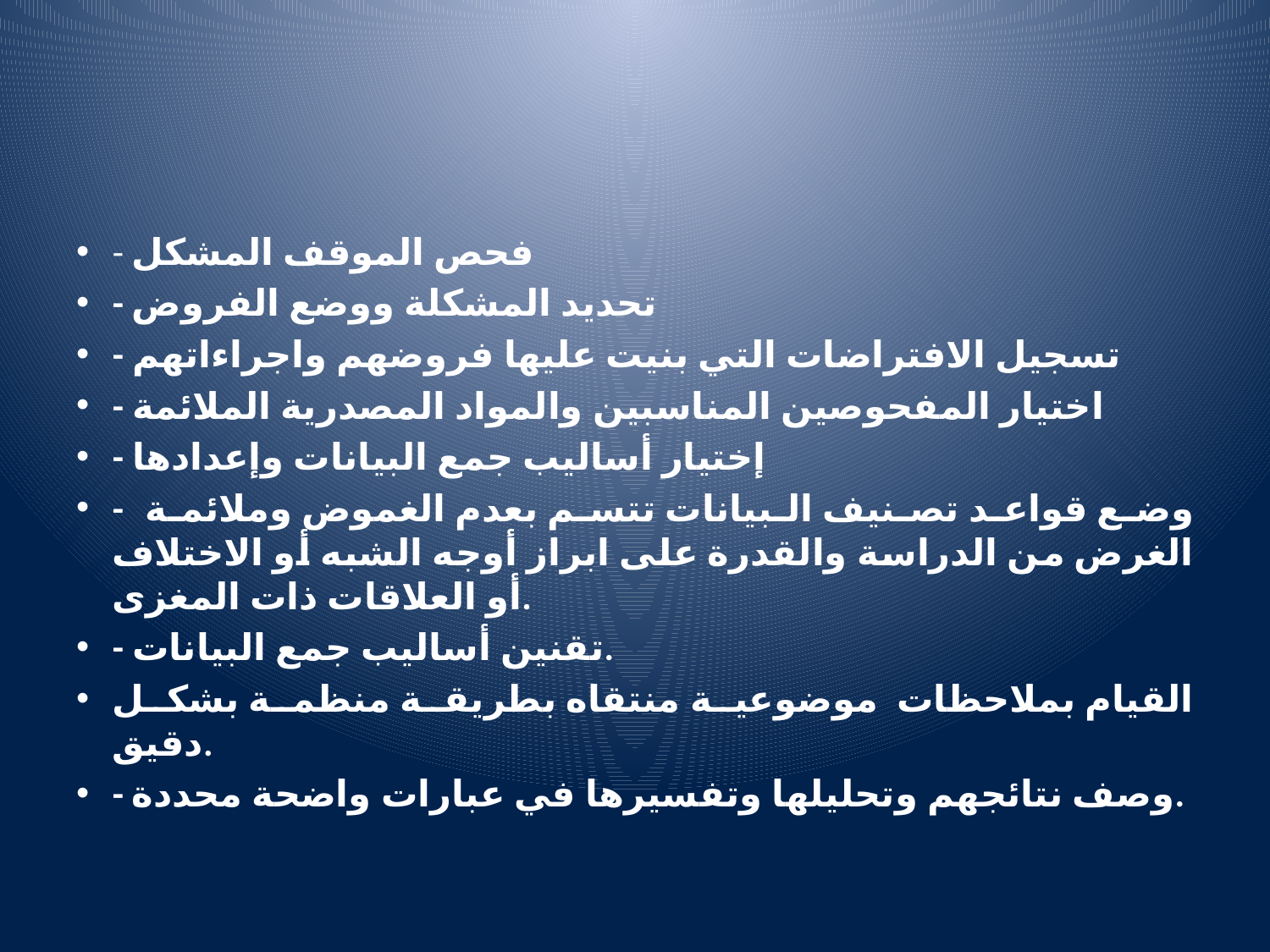

#
- فحص الموقف المشكل
- تحديد المشكلة ووضع الفروض
- تسجيل الافتراضات التي بنيت عليها فروضهم واجراءاتهم
- اختيار المفحوصين المناسبين والمواد المصدرية الملائمة
- إختيار أساليب جمع البيانات وإعدادها
- وضع قواعد تصنيف البيانات تتسم بعدم الغموض وملائمة الغرض من الدراسة والقدرة على ابراز أوجه الشبه أو الاختلاف أو العلاقات ذات المغزى.
- تقنين أساليب جمع البيانات.
القيام بملاحظات  موضوعية منتقاه بطريقة منظمة بشكل دقيق.
- وصف نتائجهم وتحليلها وتفسيرها في عبارات واضحة محددة.